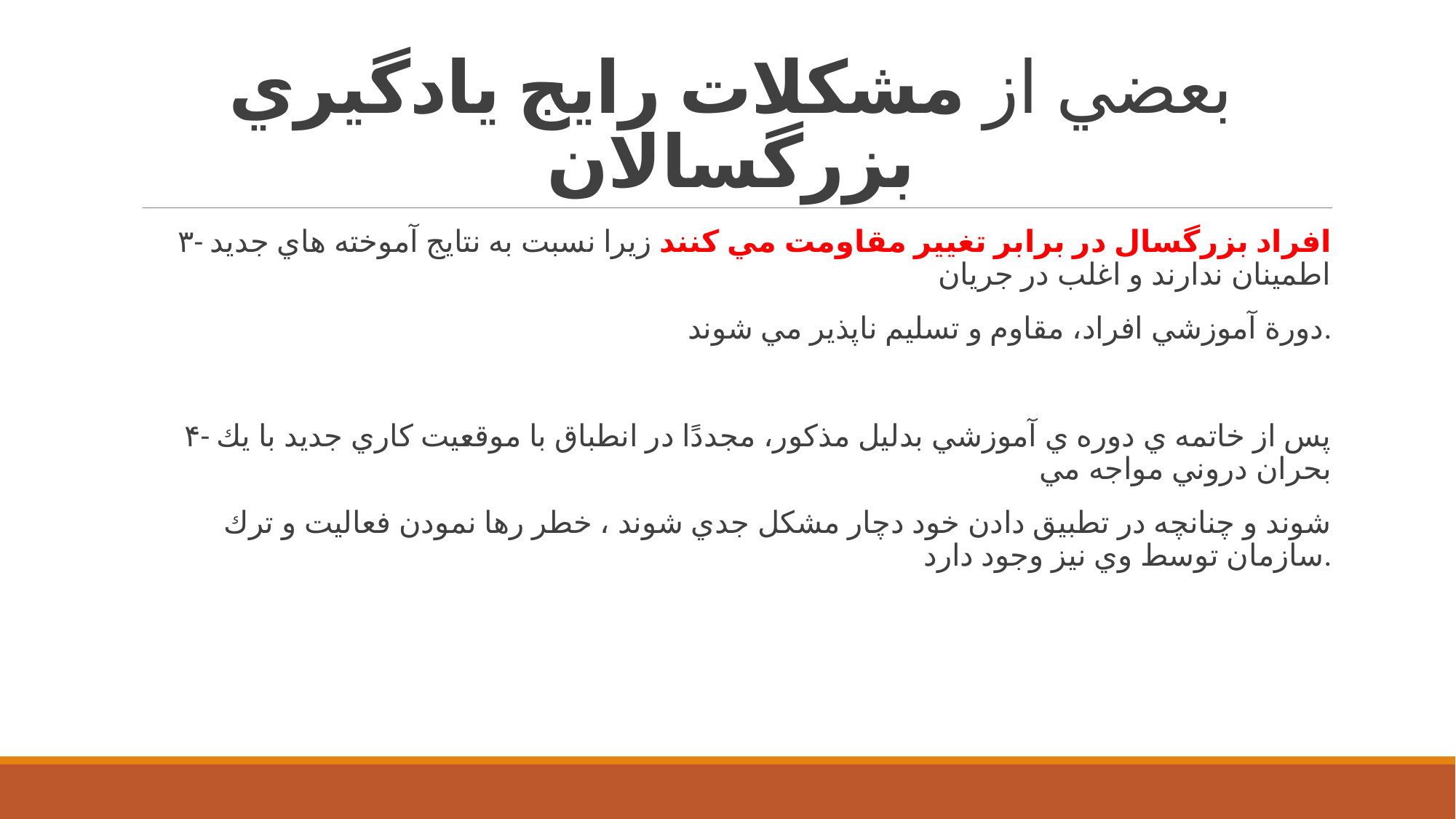

# بعضي از مشكلات رايج یادگيري بزرگسالان
۳- افراد بزرگسال در برابر تغيير مقاومت مي كنند زيرا نسبت به نتايج آموخته هاي جديد اطمينان ندارند و اغلب در جريان
 دورة آموزشي افراد، مقاوم و تسليم ناپذير مي شوند.

۴- پس از خاتمه ي دوره ي آموزشي بدليل مذكور، مجددًا در انطباق با موقعيت كاري جديد با يك بحران دروني مواجه مي
 شوند و چنانچه در تطبيق دادن خود دچار مشكل جدي شوند ، خطر رها نمودن فعاليت و ترك سازمان توسط وي نيز وجود دارد.